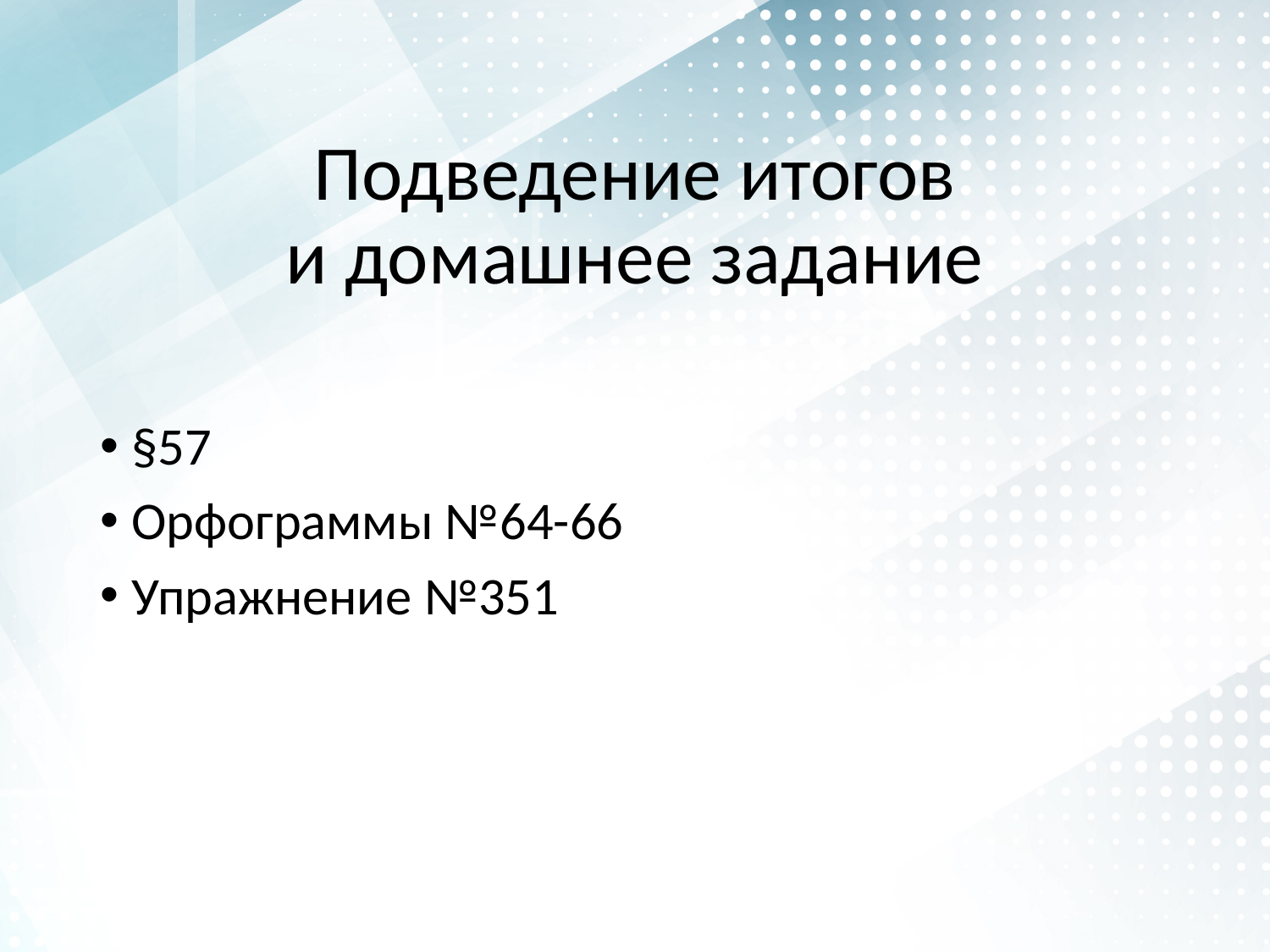

# Подведение итогов и домашнее задание
§57
Орфограммы №64-66
Упражнение №351